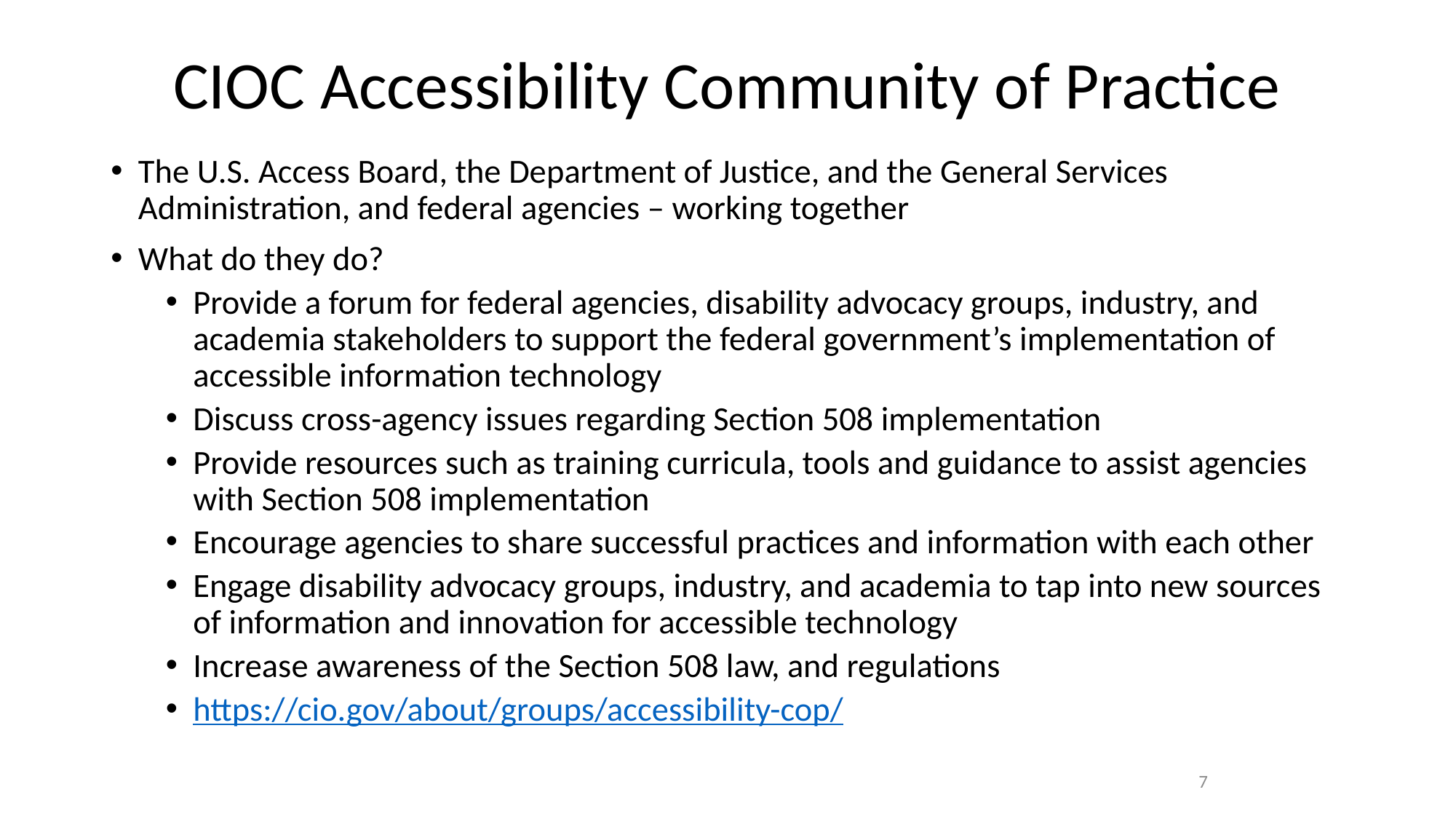

# CIOC Accessibility Community of Practice
The U.S. Access Board, the Department of Justice, and the General Services Administration, and federal agencies – working together
What do they do?
Provide a forum for federal agencies, disability advocacy groups, industry, and academia stakeholders to support the federal government’s implementation of accessible information technology
Discuss cross-agency issues regarding Section 508 implementation
Provide resources such as training curricula, tools and guidance to assist agencies with Section 508 implementation
Encourage agencies to share successful practices and information with each other
Engage disability advocacy groups, industry, and academia to tap into new sources of information and innovation for accessible technology
Increase awareness of the Section 508 law, and regulations
https://cio.gov/about/groups/accessibility-cop/

7